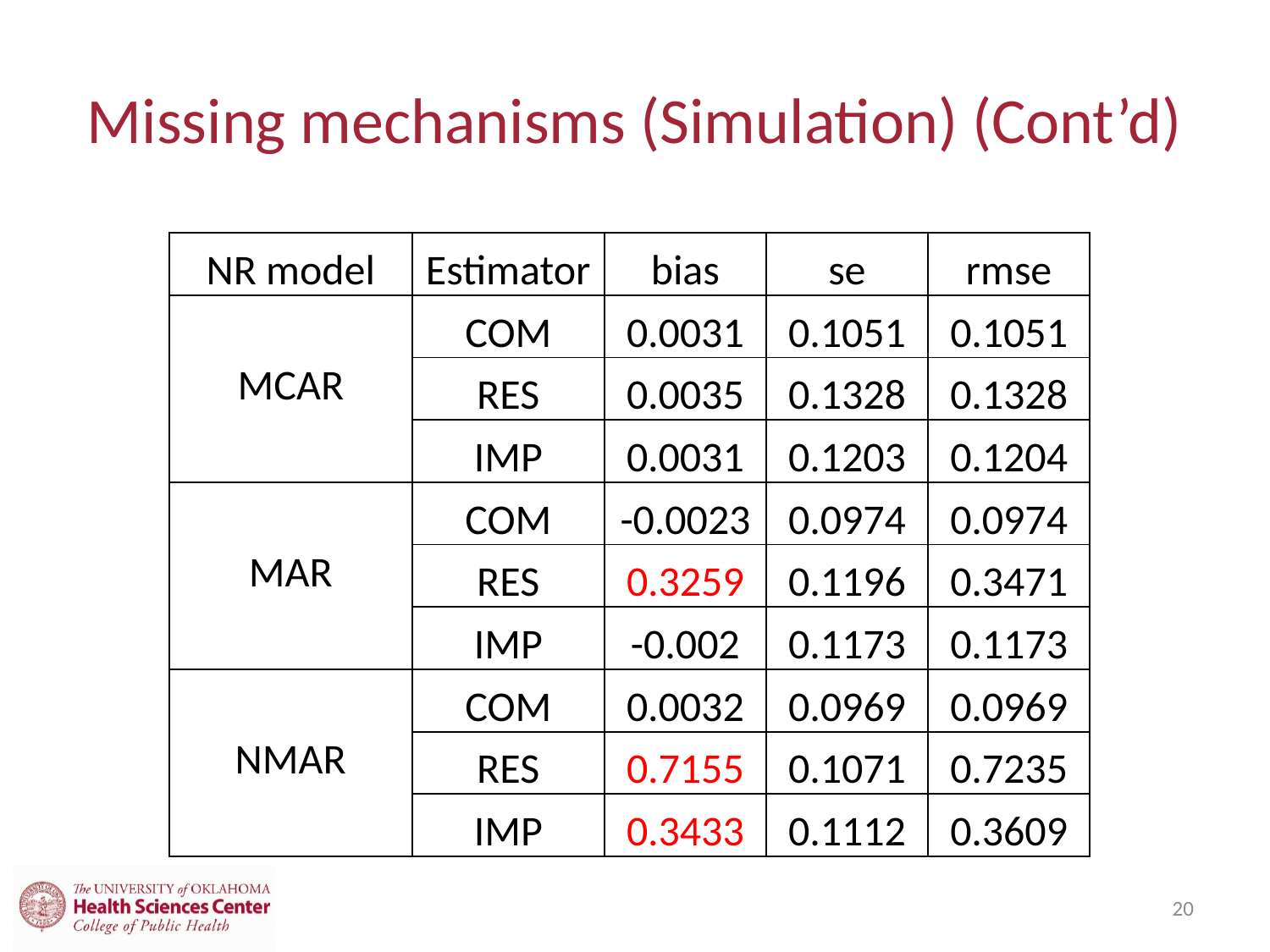

# Missing mechanisms (Simulation) (Cont’d)
| NR model | Estimator | bias | se | rmse |
| --- | --- | --- | --- | --- |
| MCAR | COM | 0.0031 | 0.1051 | 0.1051 |
|  | RES | 0.0035 | 0.1328 | 0.1328 |
|  | IMP | 0.0031 | 0.1203 | 0.1204 |
| MAR | COM | -0.0023 | 0.0974 | 0.0974 |
|  | RES | 0.3259 | 0.1196 | 0.3471 |
|  | IMP | -0.002 | 0.1173 | 0.1173 |
| NMAR | COM | 0.0032 | 0.0969 | 0.0969 |
|  | RES | 0.7155 | 0.1071 | 0.7235 |
|  | IMP | 0.3433 | 0.1112 | 0.3609 |
20